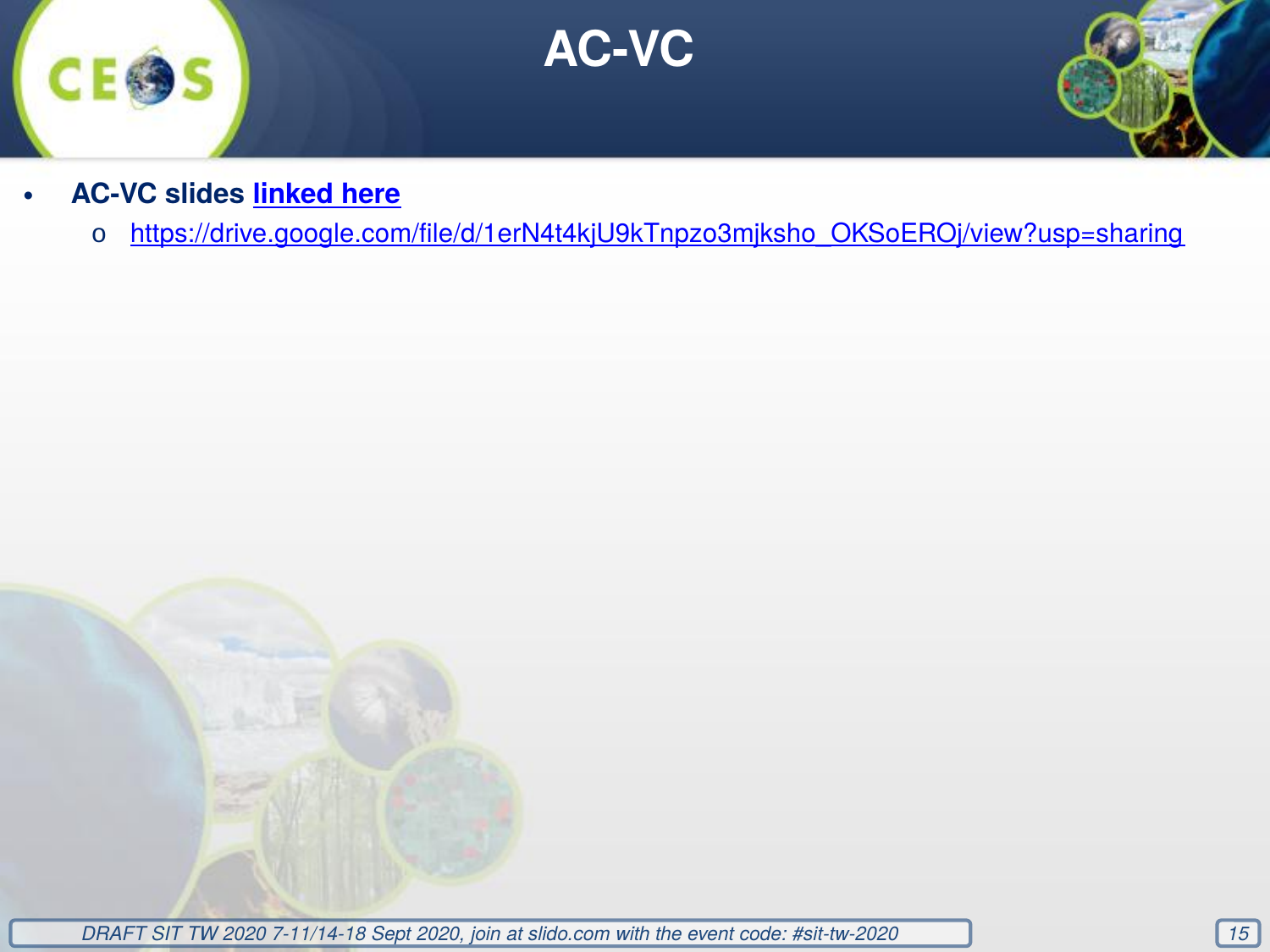

AC-VC
AC-VC slides linked here
https://drive.google.com/file/d/1erN4t4kjU9kTnpzo3mjksho_OKSoEROj/view?usp=sharing
15